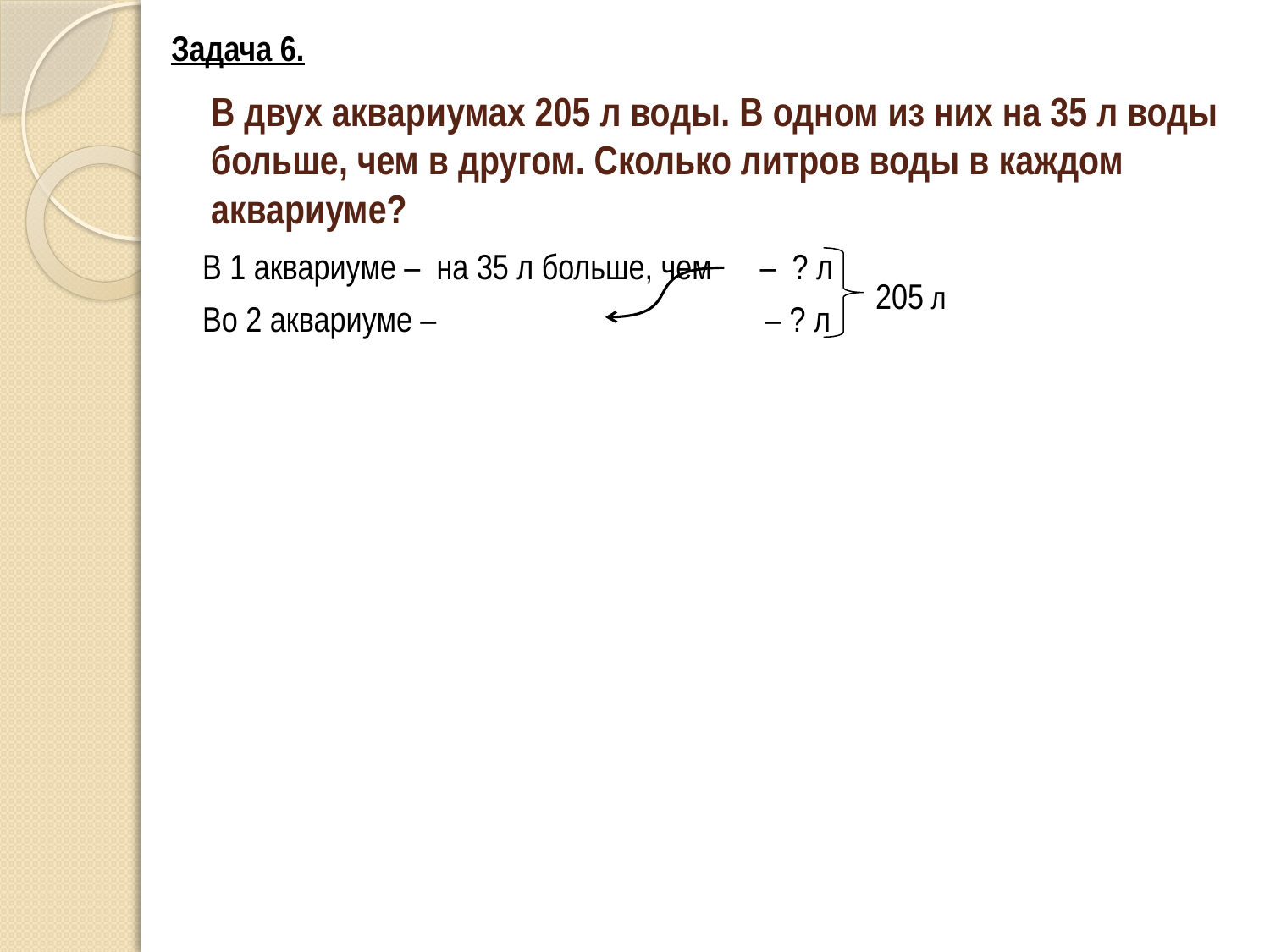

Задача 6.
# В двух аквариумах 205 л воды. В одном из них на 35 л воды больше, чем в другом. Сколько литров воды в каждом аквариуме?
В 1 аквариуме –  на 35 л больше, чем      –  ? л
Во 2 аквариуме –                                         – ? л

205 л